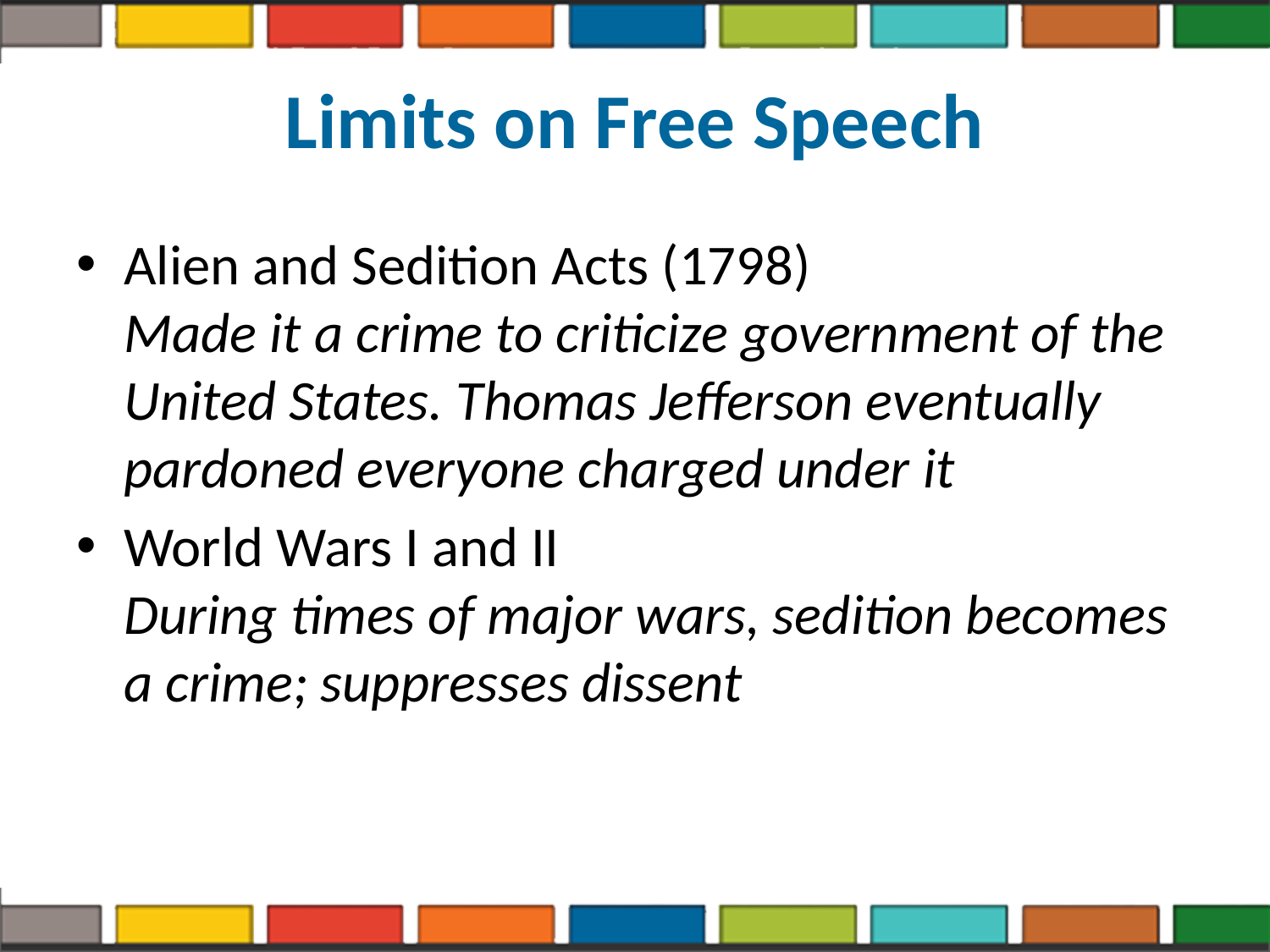

# Limits on Free Speech
Alien and Sedition Acts (1798)
Made it a crime to criticize government of the United States. Thomas Jefferson eventually pardoned everyone charged under it
World Wars I and II
During times of major wars, sedition becomes a crime; suppresses dissent